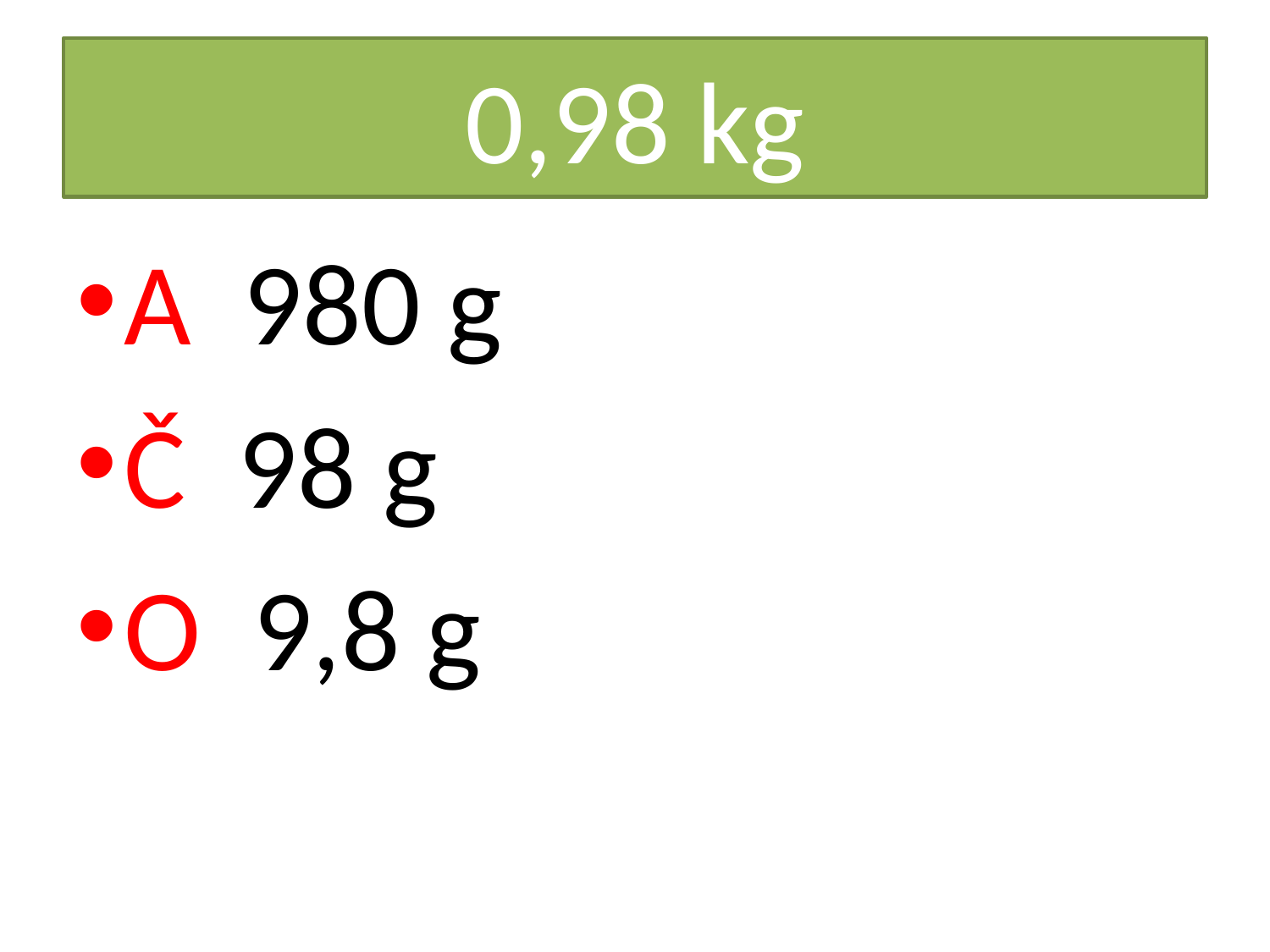

# 0,98 kg
A  980 g
Č  98 g
O  9,8 g